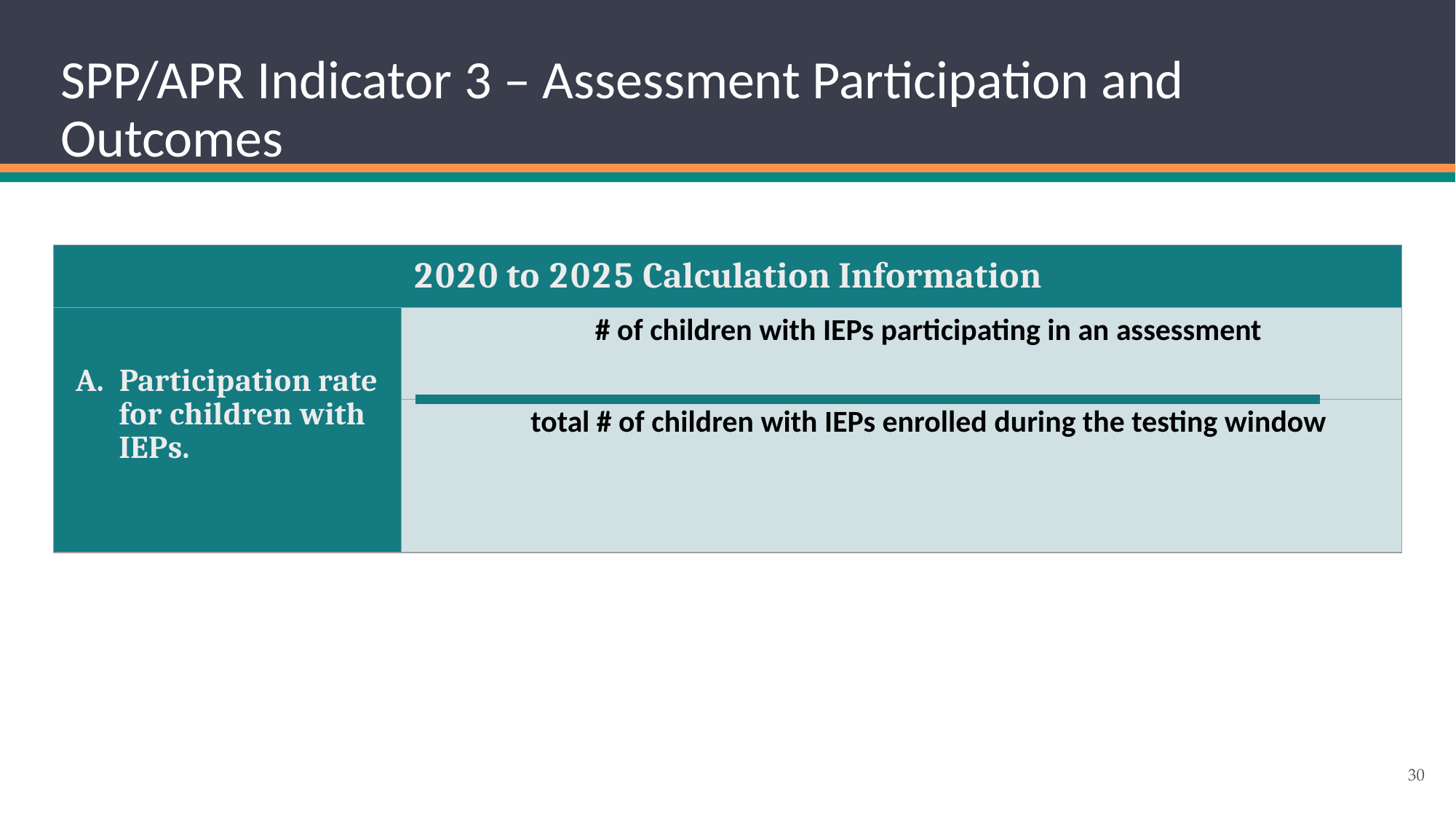

# SPP/APR Indicator 3 – Assessment Participation and Outcomes
| 2020 to 2025 Calculation Information |
| --- |
|  |
| Participation rate for children with IEPs. | # of children with IEPs participating in an assessment |
| --- | --- |
|  | total # of children with IEPs enrolled during the testing window |
30